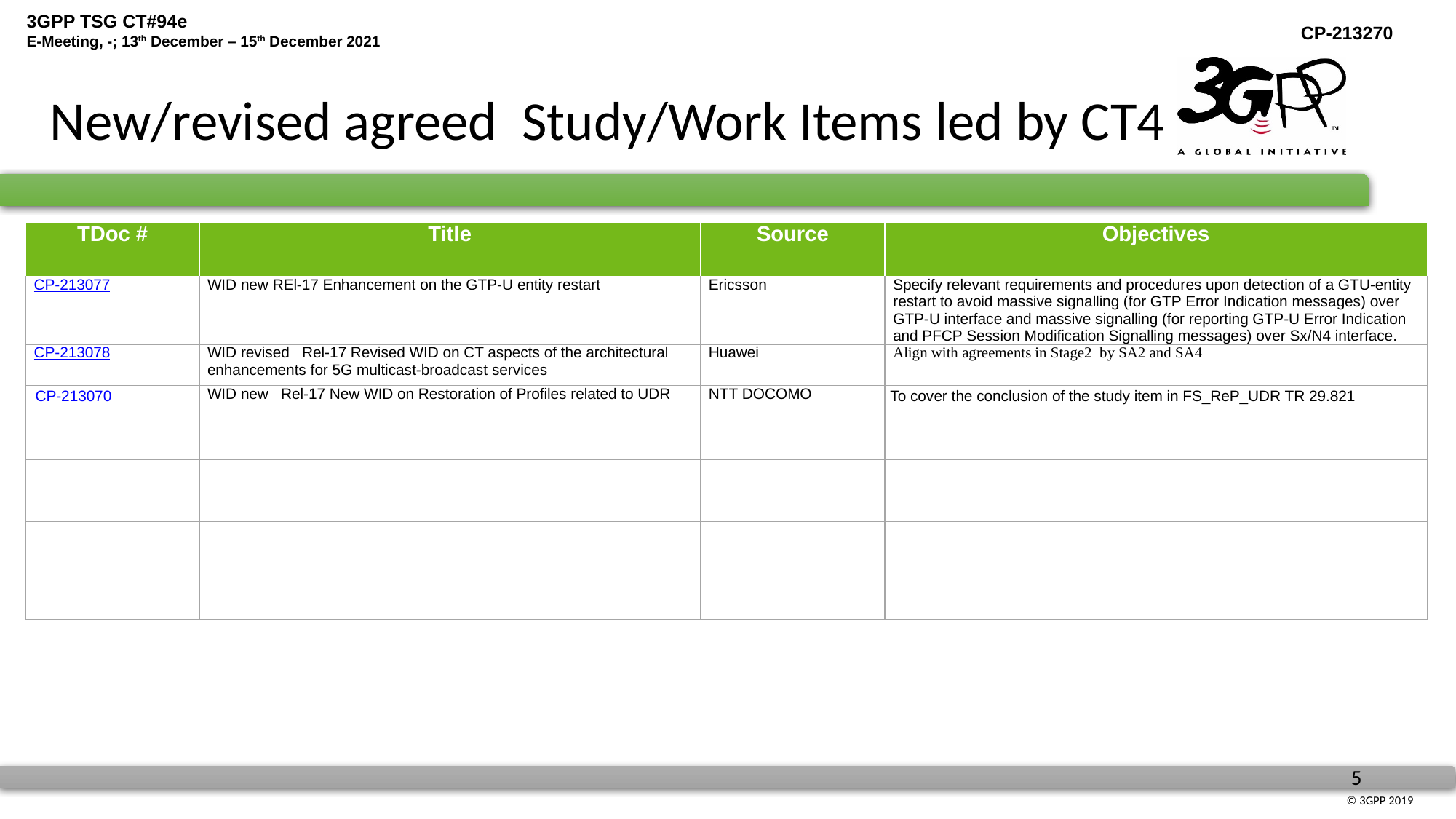

# New/revised agreed  Study/Work Items led by CT4
| TDoc # | Title | Source | Objectives |
| --- | --- | --- | --- |
| CP-213077 | WID new REl-17 Enhancement on the GTP-U entity restart | Ericsson | Specify relevant requirements and procedures upon detection of a GTU-entity restart to avoid massive signalling (for GTP Error Indication messages) over GTP-U interface and massive signalling (for reporting GTP-U Error Indication and PFCP Session Modification Signalling messages) over Sx/N4 interface. |
| CP-213078 | WID revised Rel-17 Revised WID on CT aspects of the architectural enhancements for 5G multicast-broadcast services | Huawei | Align with agreements in Stage2 by SA2 and SA4 |
| CP-213070 | WID new Rel-17 New WID on Restoration of Profiles related to UDR | NTT DOCOMO | To cover the conclusion of the study item in FS\_ReP\_UDR TR 29.821 |
|  |  |  |  |
|  |  |  |  |